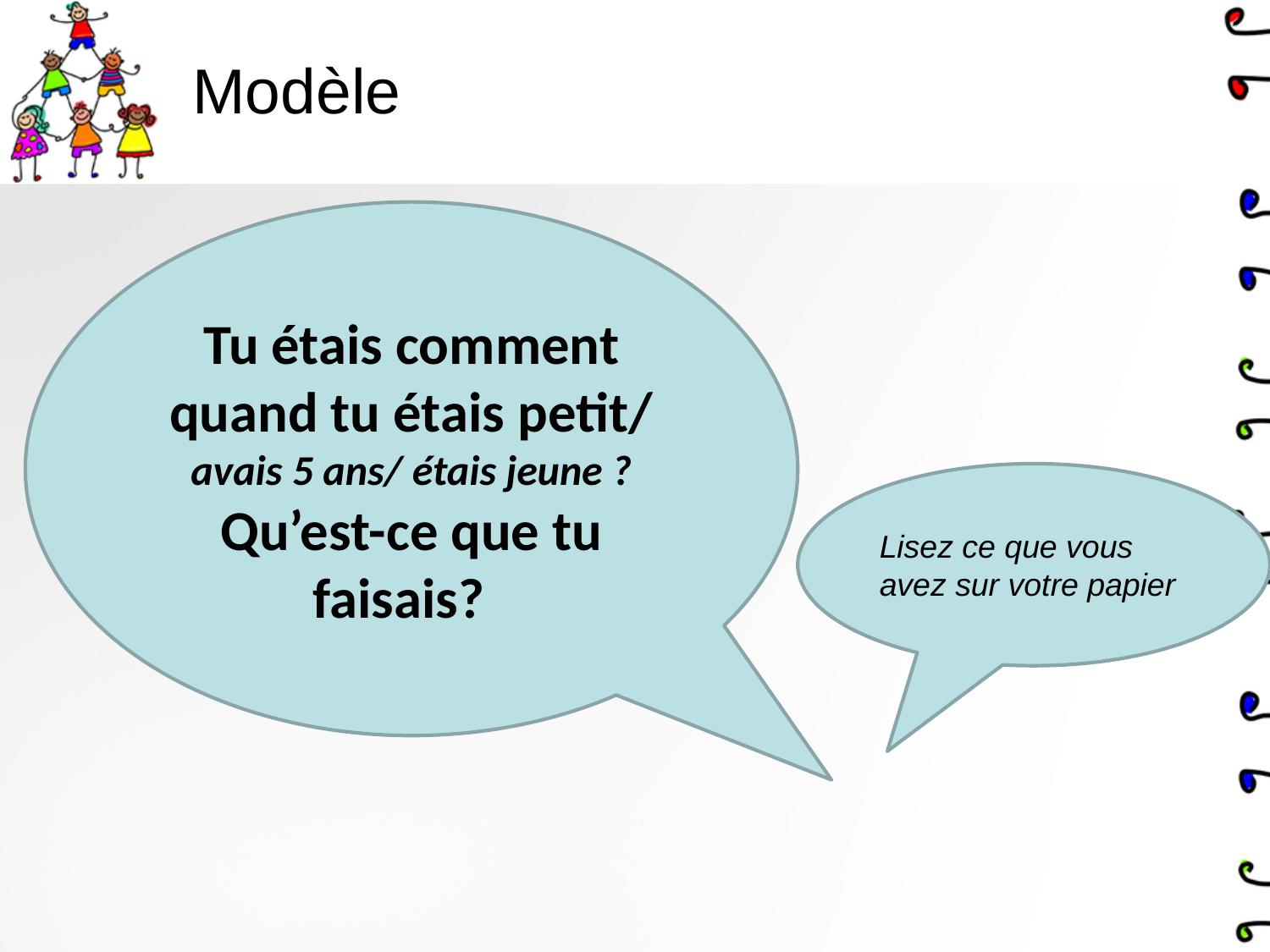

# Modèle

Tu étais comment quand tu étais petit/ avais 5 ans/ étais jeune ?
Qu’est-ce que tu faisais?

Lisez ce que vous avez sur votre papier